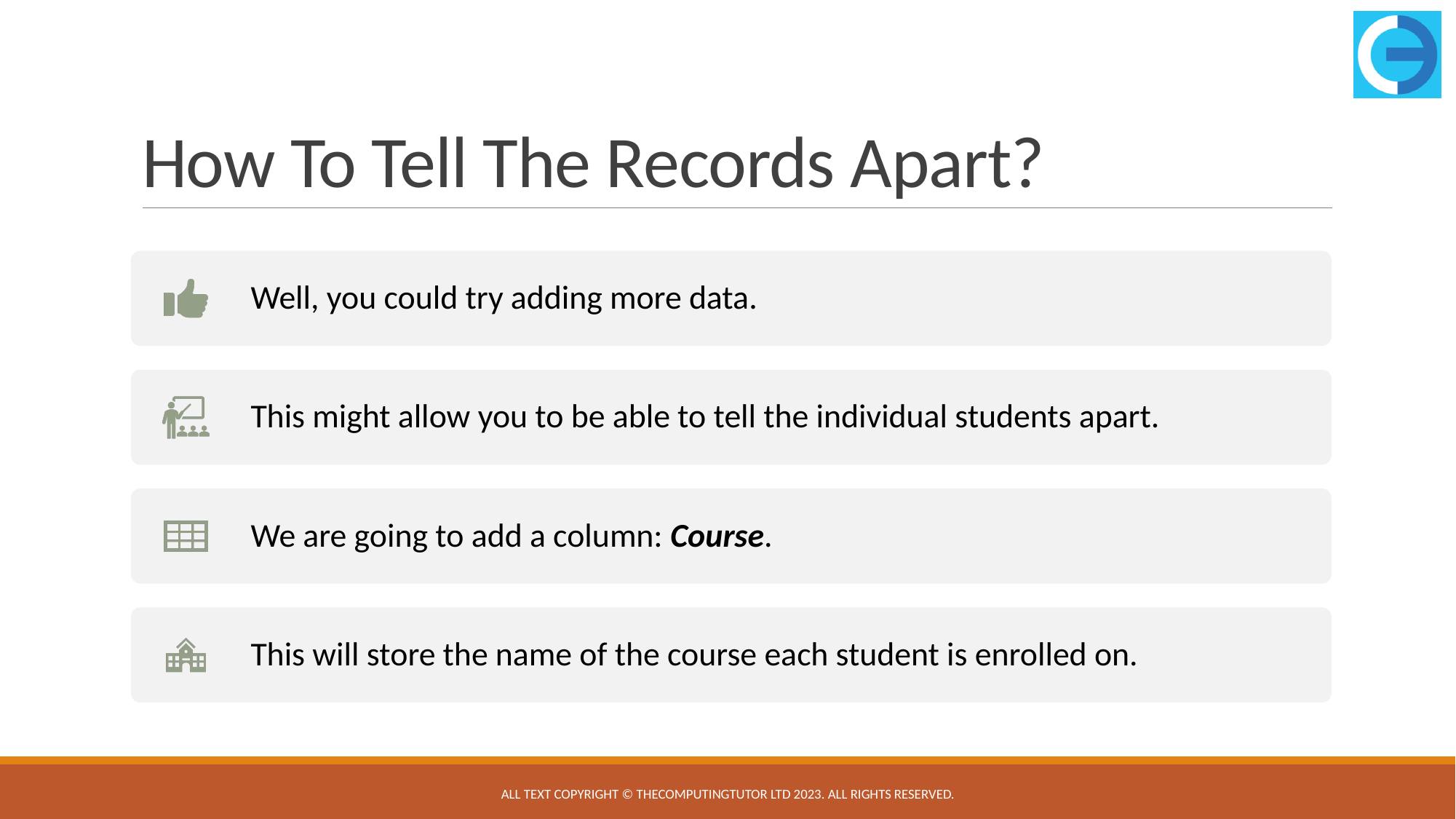

# How To Tell The Records Apart?
Well, you could try adding more data.
This might allow you to be able to tell the individual students apart.
We are going to add a column: Course.
This will store the name of the course each student is enrolled on.
All text copyright © TheComputingTutor Ltd 2023. All rights Reserved.